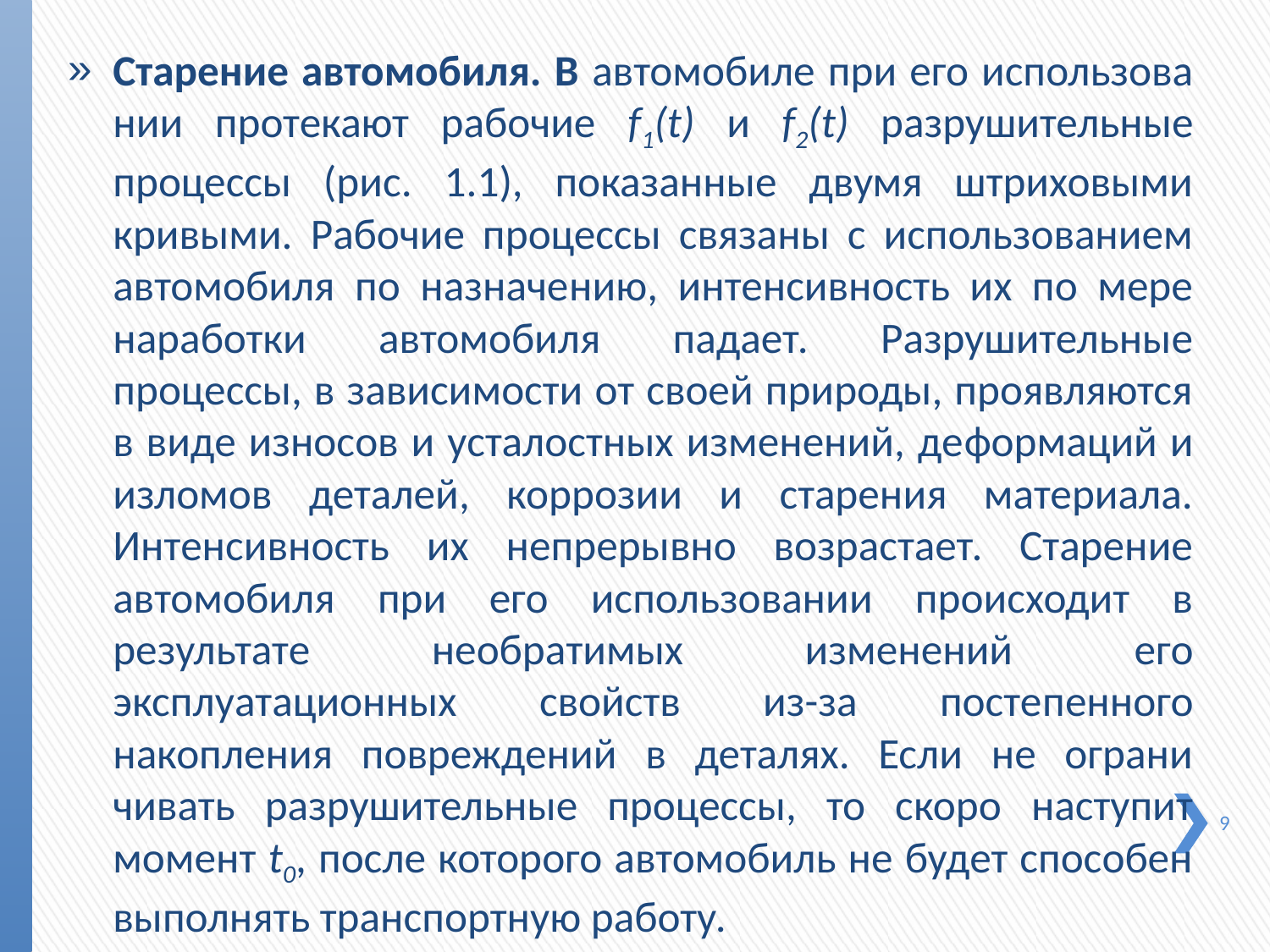

Старение автомобиля. В автомобиле при его использова­нии протекают рабочие f1(t) и f2(t) разрушительные процессы (рис. 1.1), показанные двумя штриховыми кривыми. Рабочие процессы связаны с использованием автомобиля по назначе­нию, интенсивность их по мере наработки автомобиля падает. Разрушительные процессы, в зависимости от своей природы, проявляются в виде износов и усталостных изменений, де­формаций и изломов деталей, коррозии и старения материала. Интенсивность их непрерывно возрастает. Старение автомо­биля при его использовании происходит в результате необра­тимых изменений его эксплуатационных свойств из-за посте­пенного накопления повреждений в деталях. Если не ограни­чивать разрушительные процессы, то скоро наступит момент t0, после которого автомобиль не будет способен выполнять транспортную работу.

9